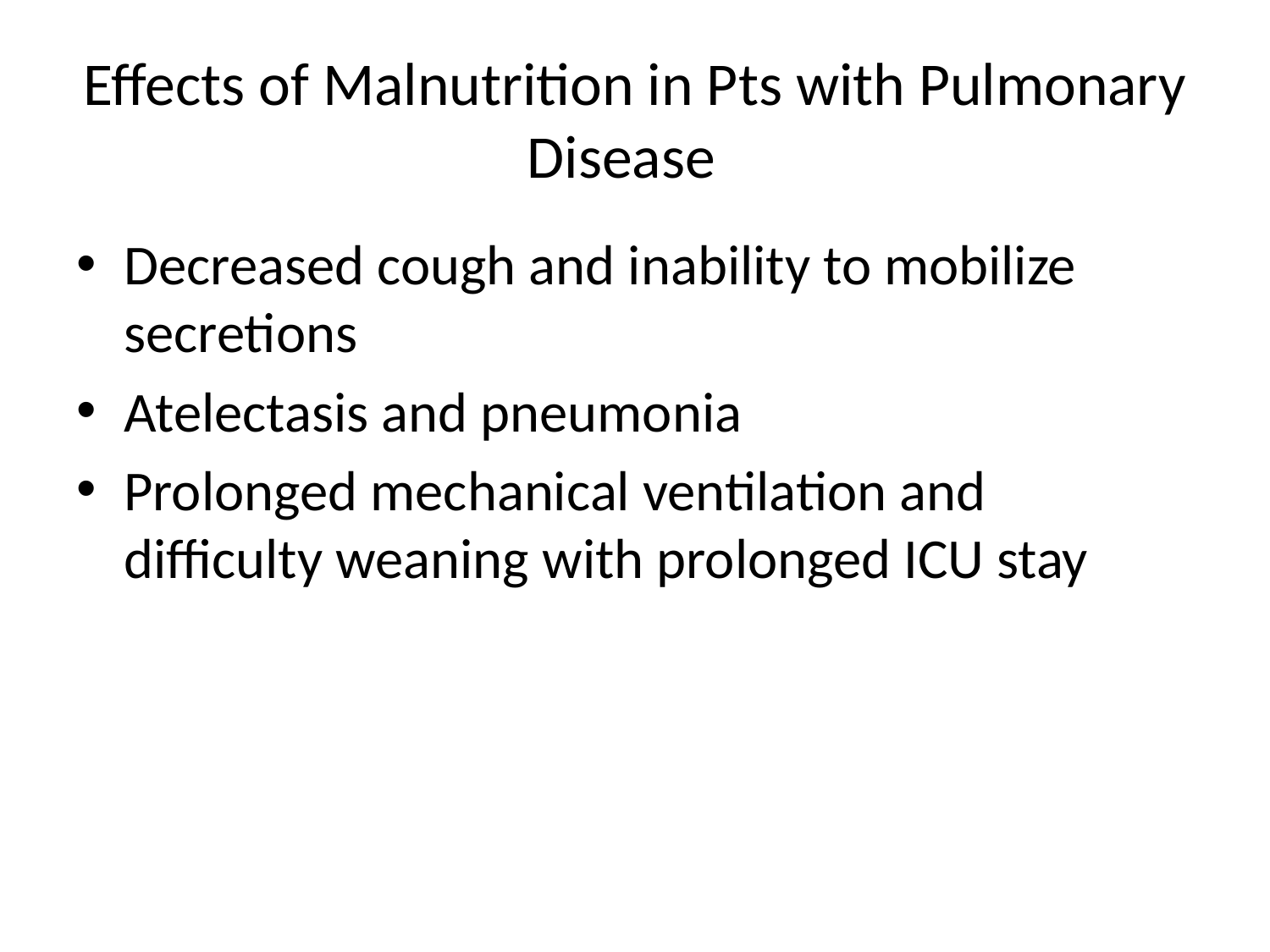

# Effects of Malnutrition in Pts with Pulmonary Disease
Decreased cough and inability to mobilize secretions
Atelectasis and pneumonia
Prolonged mechanical ventilation and difficulty weaning with prolonged ICU stay